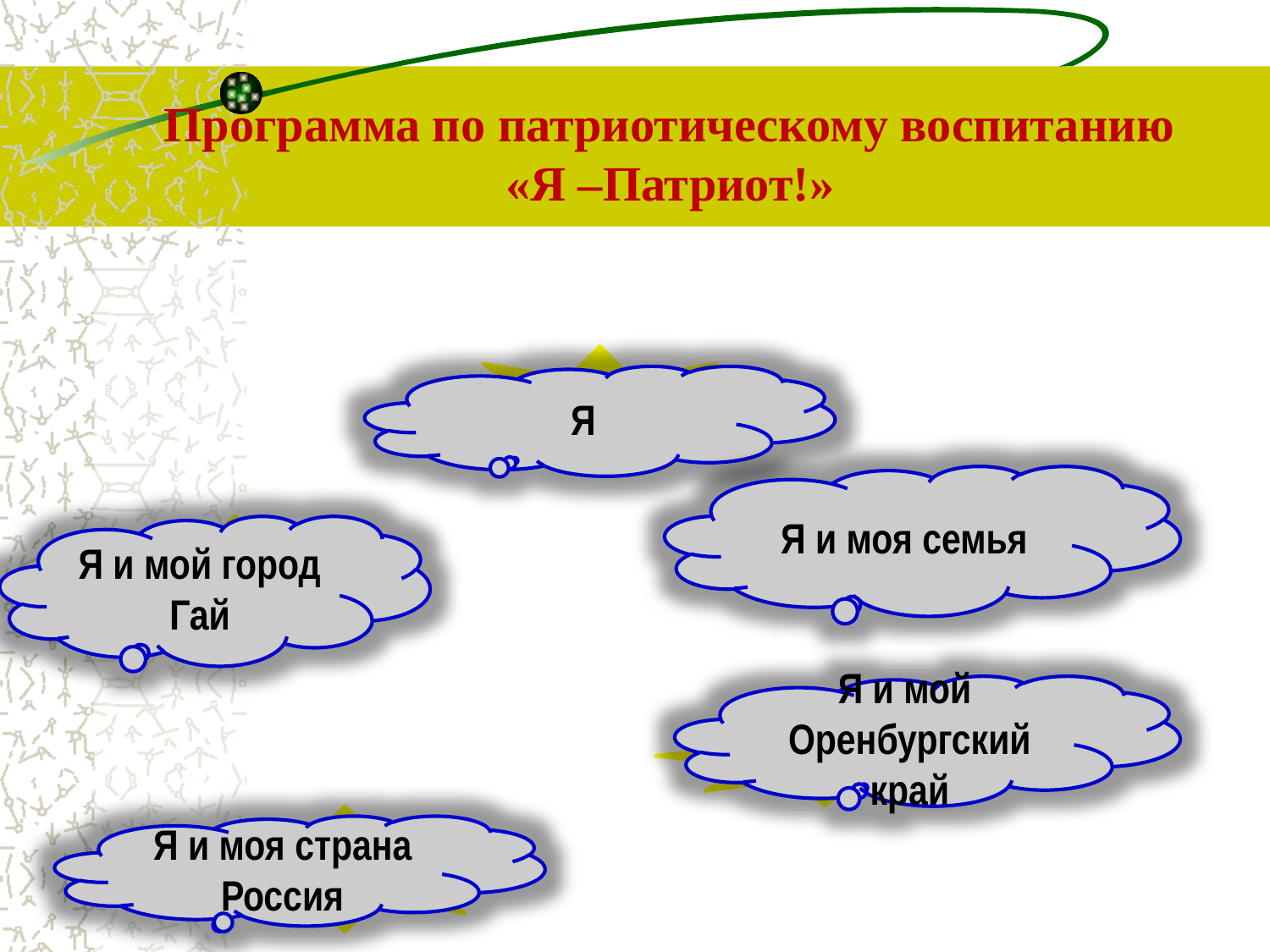

Программа по патриотическому воспитанию  «Я –Патриот!»
I младшая группа
Я
Я и моя семья

II младшая группа

Я и мой город Гай
Средняя группа
Я и мой  Оренбургский край
Старшая группа
Подготовительная группа
Я и моя страна Россия